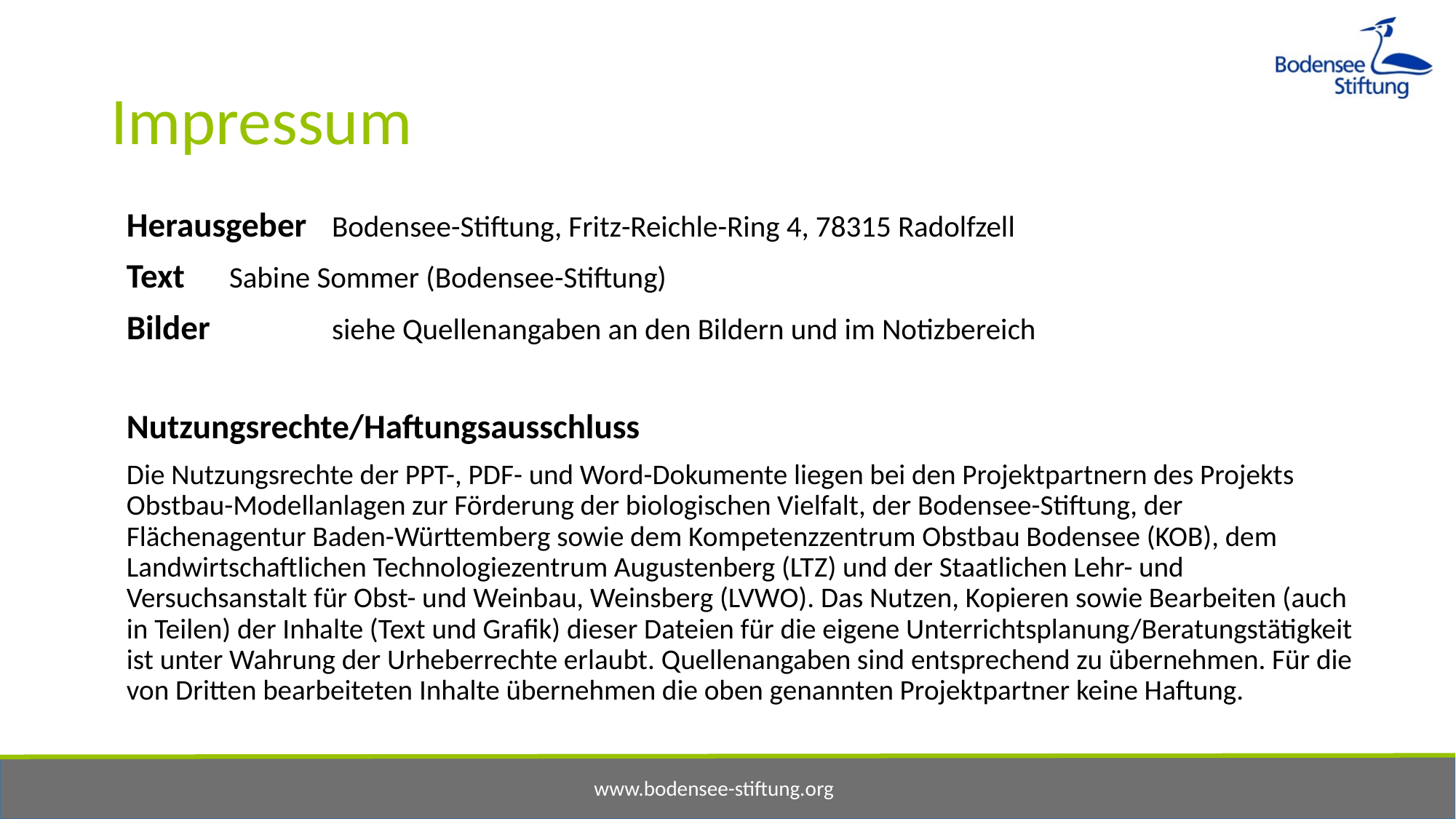

# Impressum
Herausgeber		Bodensee-Stiftung, Fritz-Reichle-Ring 4, 78315 Radolfzell
Text 			Sabine Sommer (Bodensee-Stiftung)
Bilder   			siehe Quellenangaben an den Bildern und im Notizbereich

Nutzungsrechte/Haftungsausschluss
Die Nutzungsrechte der PPT-, PDF- und Word-Dokumente liegen bei den Projektpartnern des Projekts Obstbau-Modellanlagen zur Förderung der biologischen Vielfalt, der Bodensee-Stiftung, der Flächenagentur Baden-Württemberg sowie dem Kompetenzzentrum Obstbau Bodensee (KOB), dem Landwirtschaftlichen Technologiezentrum Augustenberg (LTZ) und der Staatlichen Lehr- und Versuchsanstalt für Obst- und Weinbau, Weinsberg (LVWO). Das Nutzen, Kopieren sowie Bearbeiten (auch in Teilen) der Inhalte (Text und Grafik) dieser Dateien für die eigene Unterrichtsplanung/Beratungstätigkeit ist unter Wahrung der Urheberrechte erlaubt. Quellenangaben sind entsprechend zu übernehmen. Für die von Dritten bearbeiteten Inhalte übernehmen die oben genannten Projektpartner keine Haftung.